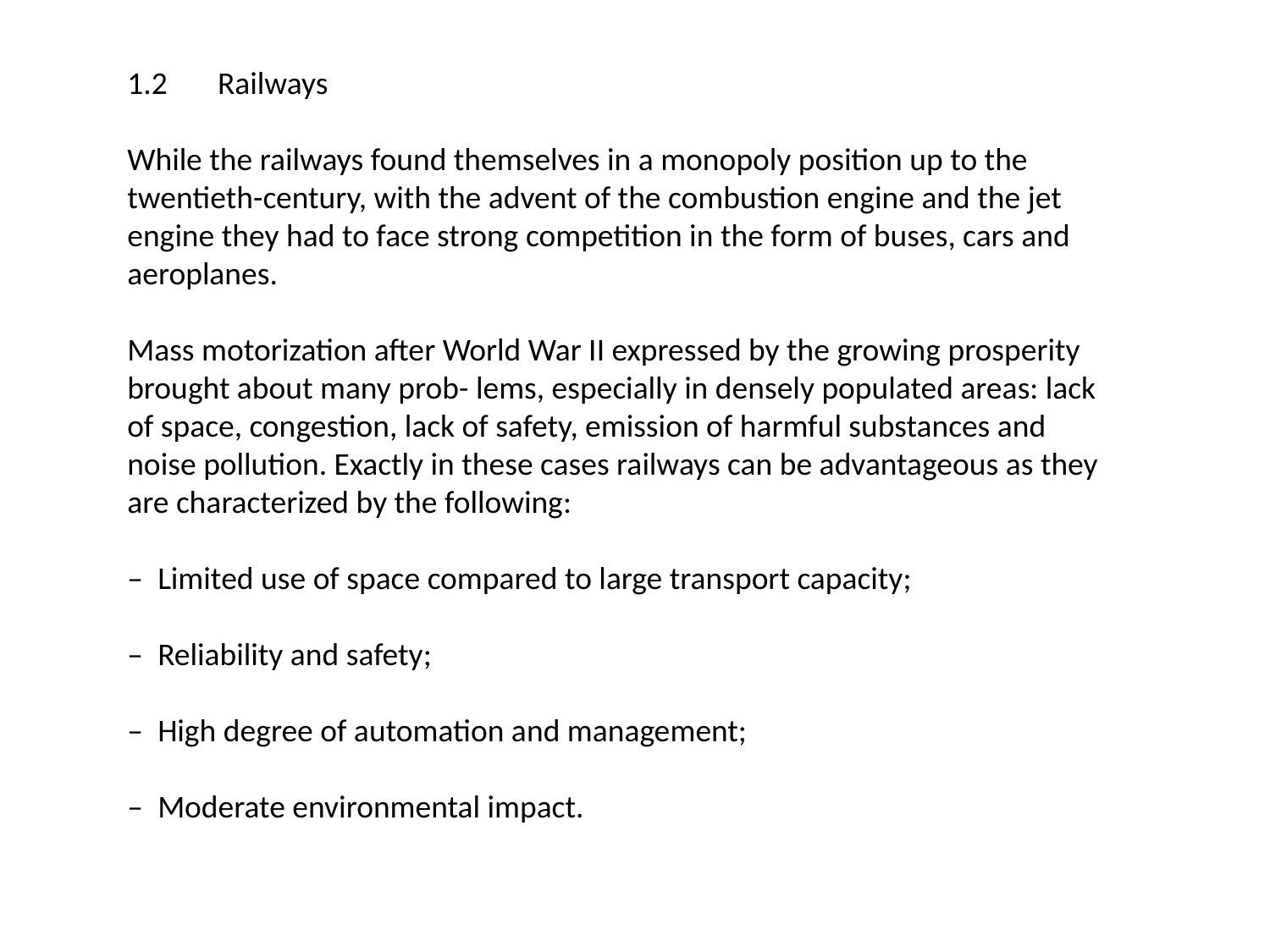

1.2       Railways

While the railways found themselves in a monopoly position up to the twentieth-century, with the advent of the combustion engine and the jet engine they had to face strong competition in the form of buses, cars and aeroplanes.

Mass motorization after World War II expressed by the growing prosperity brought about many prob- lems, especially in densely populated areas: lack of space, congestion, lack of safety, emission of harmful substances and noise pollution. Exactly in these cases railways can be advantageous as they are characterized by the following:

–  Limited use of space compared to large transport capacity;

–  Reliability and safety;

–  High degree of automation and management;

–  Moderate environmental impact.